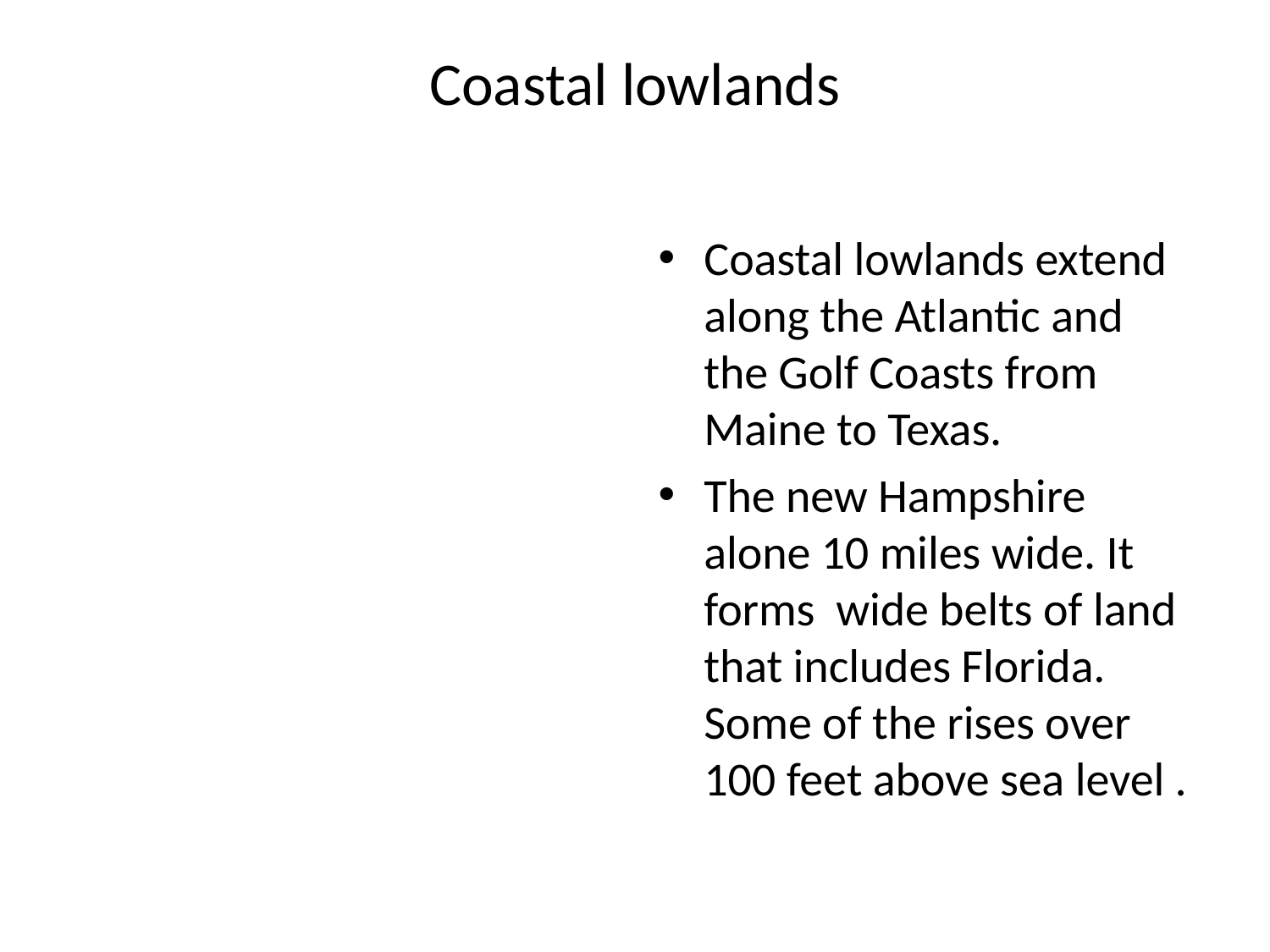

# Coastal lowlands

Coastal lowlands extend along the Atlantic and the Golf Coasts from Maine to Texas.
The new Hampshire alone 10 miles wide. It forms  wide belts of land that includes Florida. Some of the rises over 100 feet above sea level .